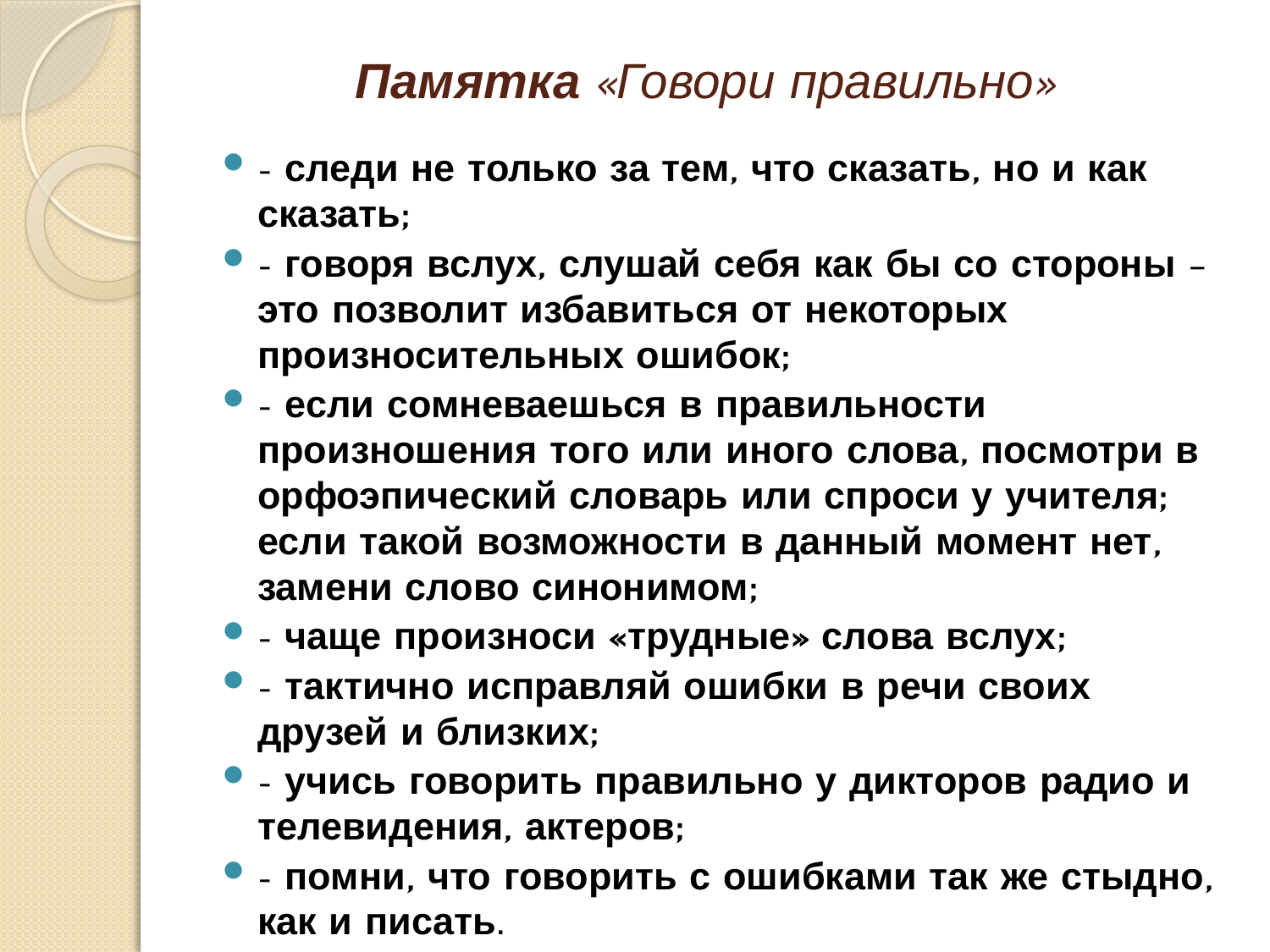

# Памятка «Говори правильно»

- следи не только за тем, что сказать, но и как сказать;
- говоря вслух, слушай себя как бы со стороны – это позволит избавиться от некоторых произносительных ошибок;
- если сомневаешься в правильности произношения того или иного слова, посмотри в орфоэпический словарь или спроси у учителя; если такой возможности в данный момент нет, замени слово синонимом;
- чаще произноси «трудные» слова вслух;
- тактично исправляй ошибки в речи своих друзей и близких;
- учись говорить правильно у дикторов радио и телевидения, актеров;
- помни, что говорить с ошибками так же стыдно, как и писать.